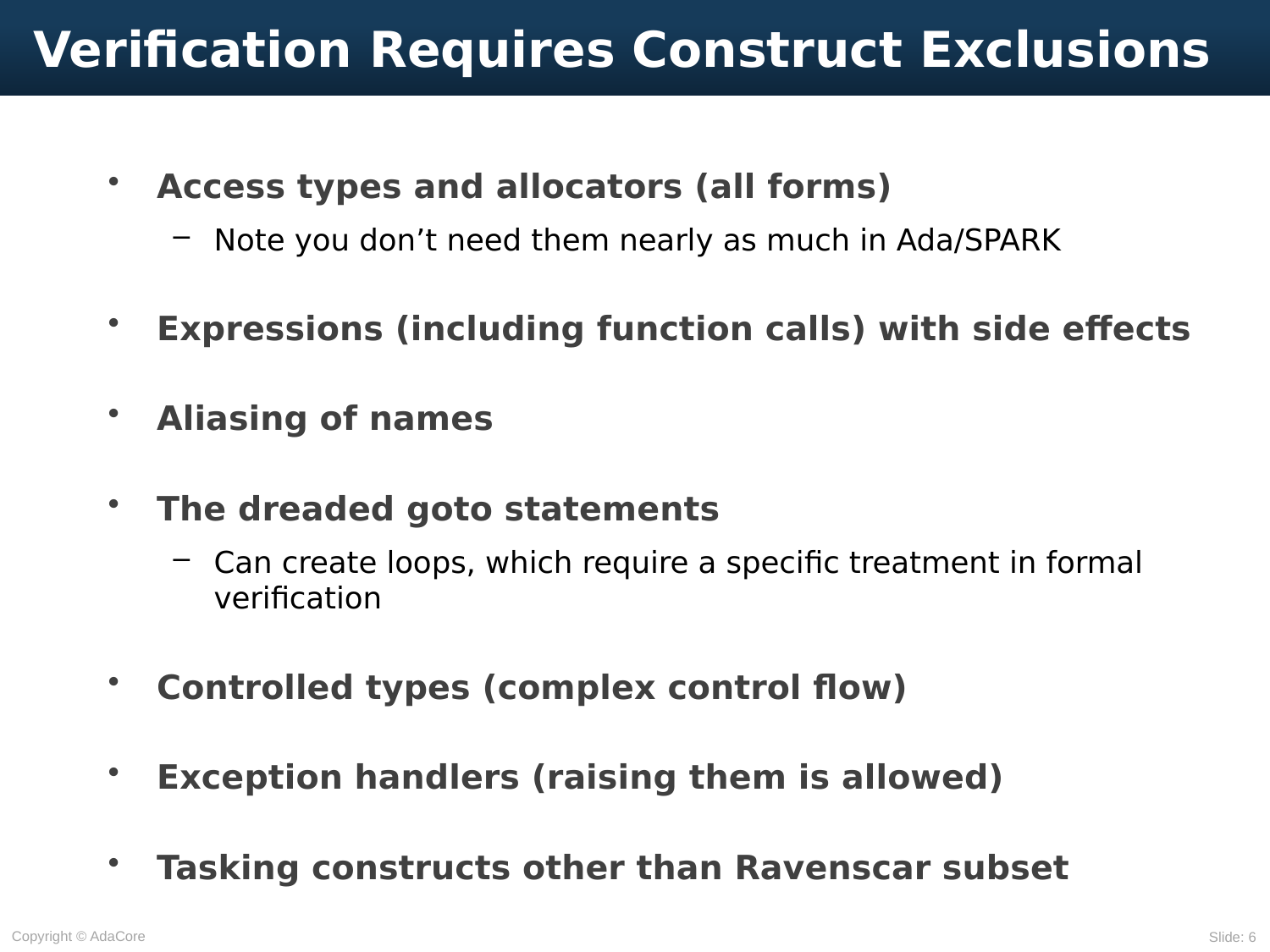

# Verification Requires Construct Exclusions
Access types and allocators (all forms)
Note you don’t need them nearly as much in Ada/SPARK
Expressions (including function calls) with side effects
Aliasing of names
The dreaded goto statements
Can create loops, which require a speciﬁc treatment in formal veriﬁcation
Controlled types (complex control flow)
Exception handlers (raising them is allowed)
Tasking constructs other than Ravenscar subset